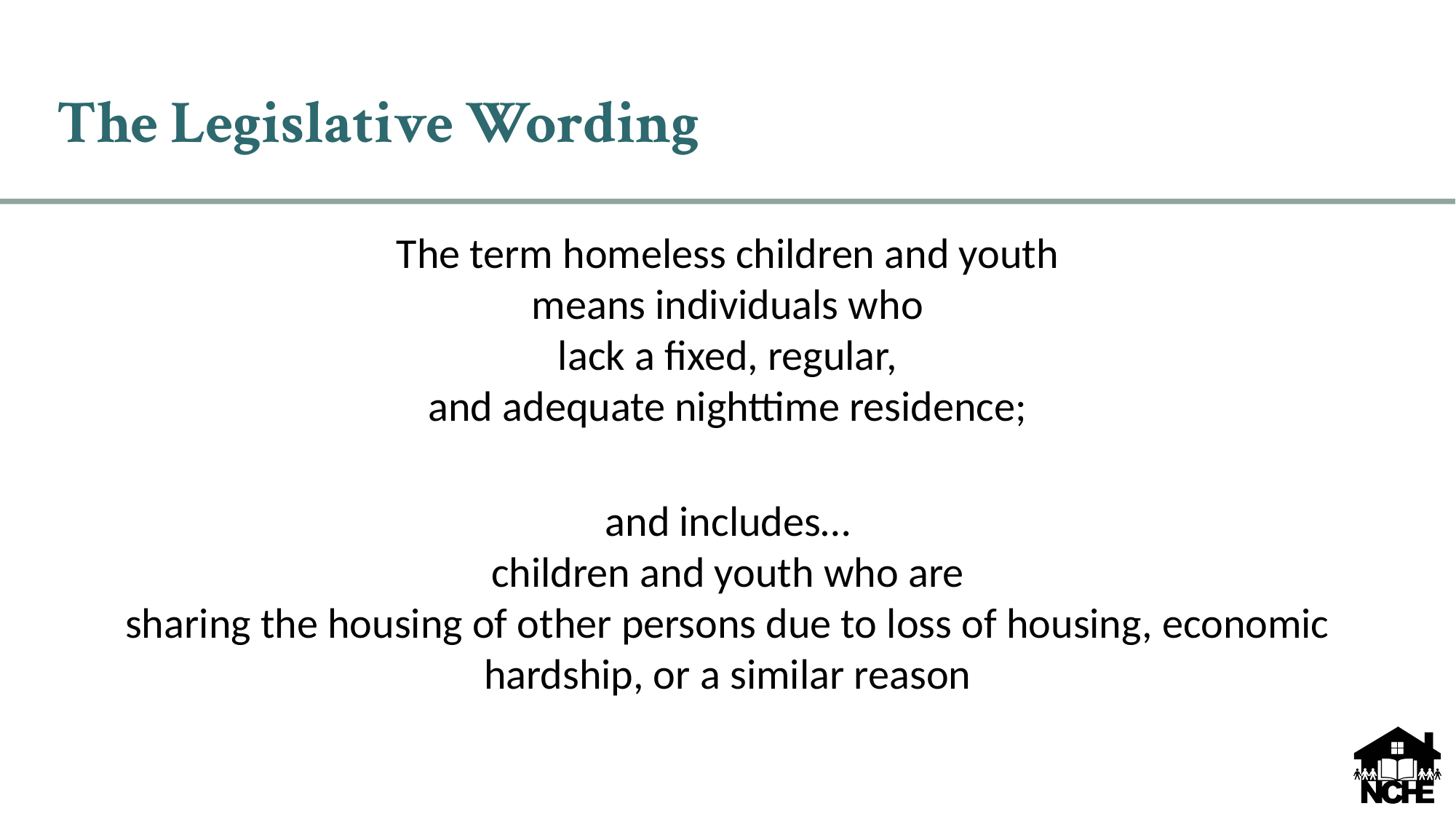

# The Legislative Wording
The term homeless children and youth
means individuals who
lack a fixed, regular,
and adequate nighttime residence;
and includes…
children and youth who are
sharing the housing of other persons due to loss of housing, economic hardship, or a similar reason